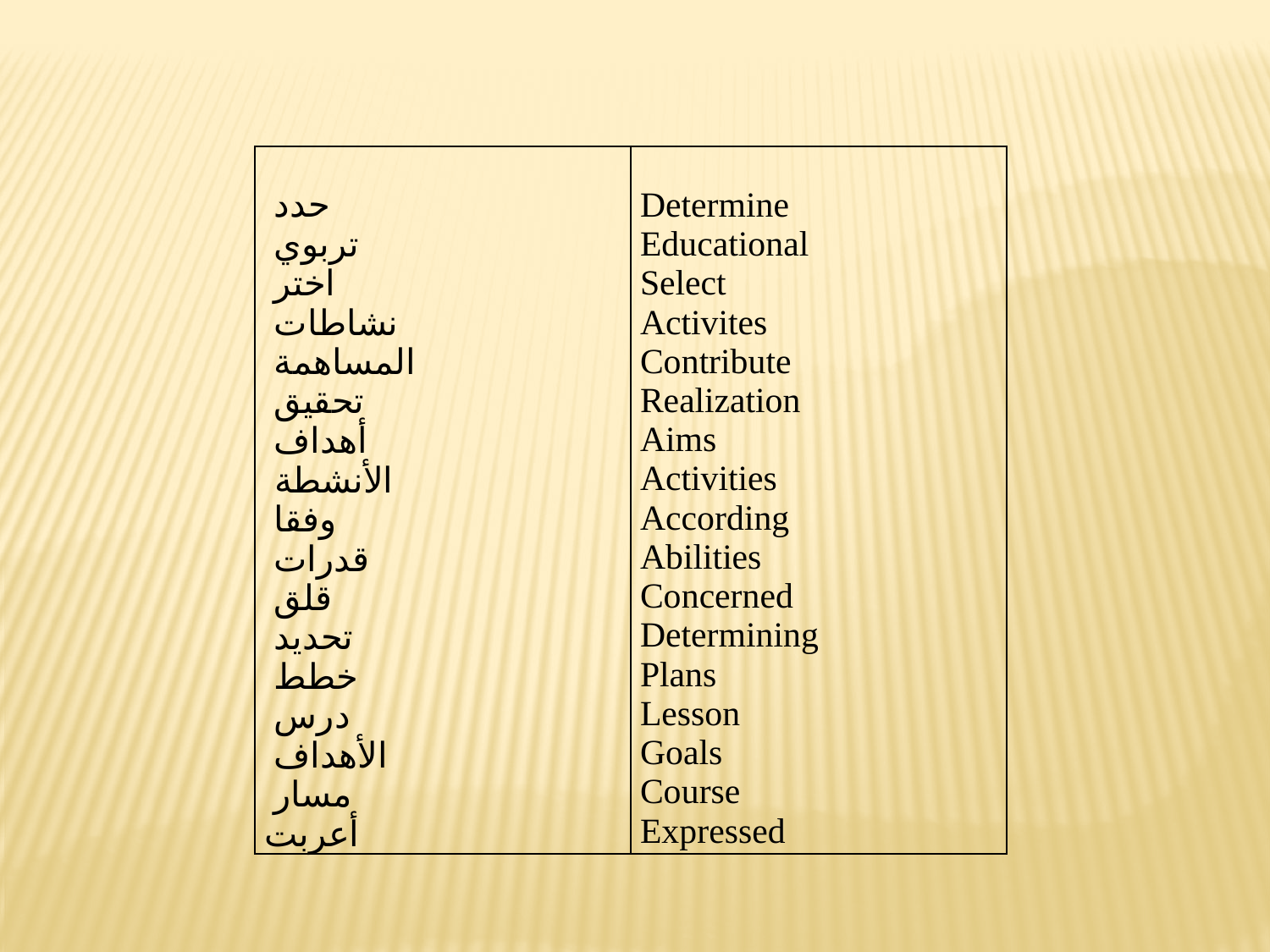

| حدد تربوي اختر نشاطات المساهمة تحقيق أهداف الأنشطة وفقا قدرات قلق تحديد خطط درس الأهداف مسار أعربت | Determine Educational Select Activites Contribute Realization Aims Activities According Abilities Concerned Determining Plans Lesson Goals Course Expressed |
| --- | --- |